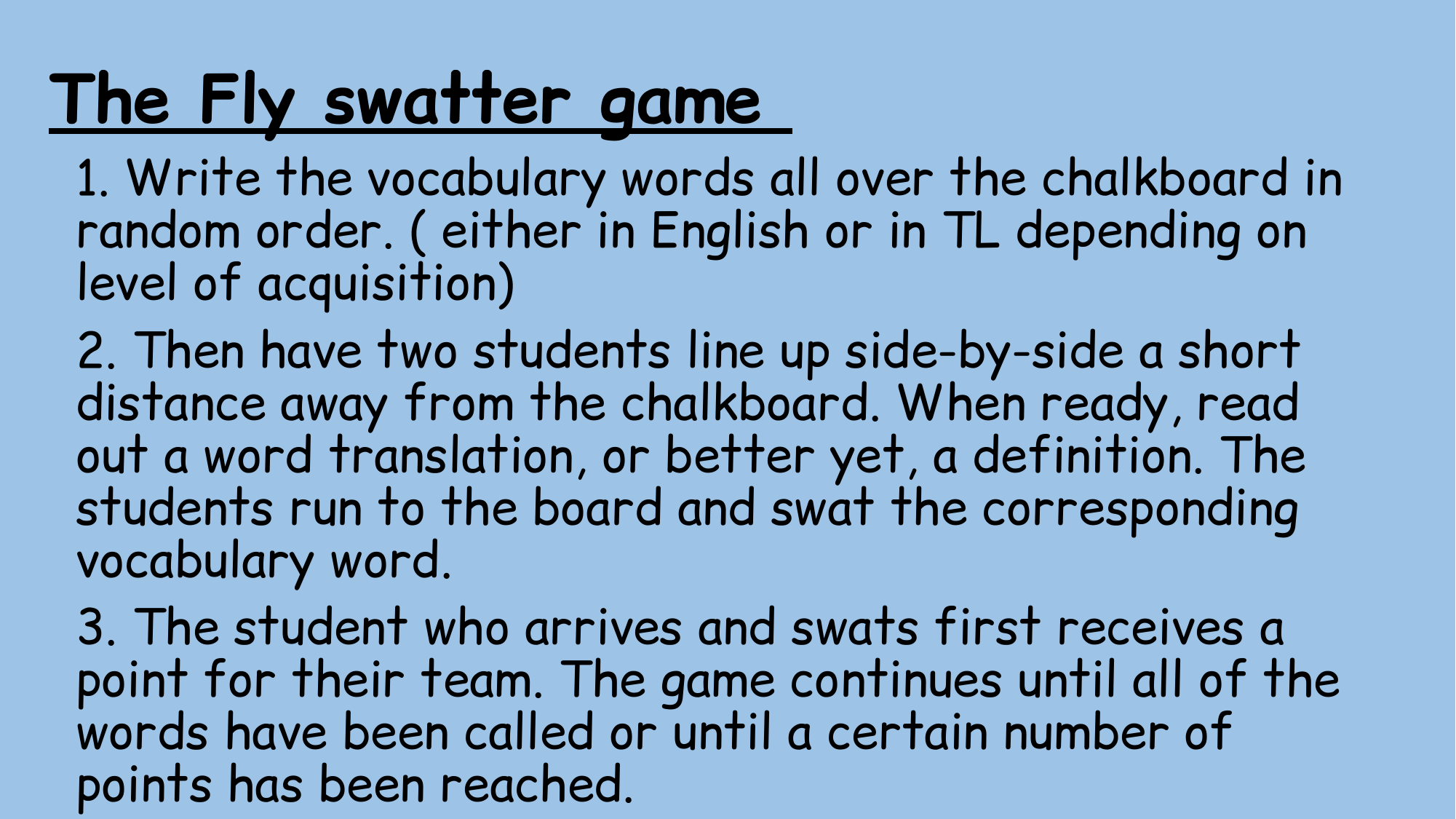

# The Fly swatter game
1. Write the vocabulary words all over the chalkboard in random order. ( either in English or in TL depending on level of acquisition)
2. Then have two students line up side-by-side a short distance away from the chalkboard. When ready, read out a word translation, or better yet, a definition. The students run to the board and swat the corresponding vocabulary word.
3. The student who arrives and swats first receives a point for their team. The game continues until all of the words have been called or until a certain number of points has been reached.